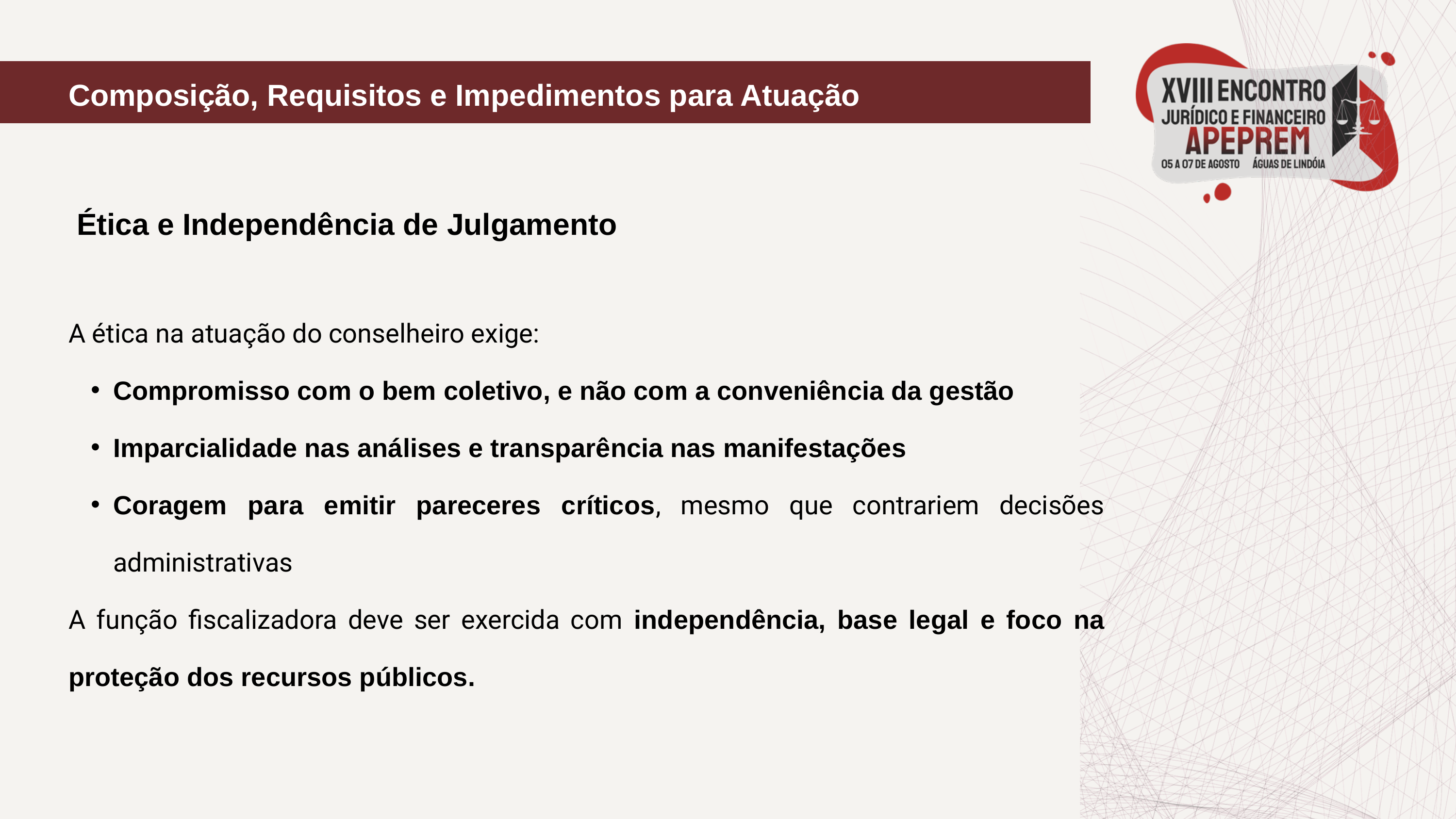

Composição, Requisitos e Impedimentos para Atuação
 Ética e Independência de Julgamento
A ética na atuação do conselheiro exige:
Compromisso com o bem coletivo, e não com a conveniência da gestão
Imparcialidade nas análises e transparência nas manifestações
Coragem para emitir pareceres críticos, mesmo que contrariem decisões administrativas
A função fiscalizadora deve ser exercida com independência, base legal e foco na proteção dos recursos públicos.